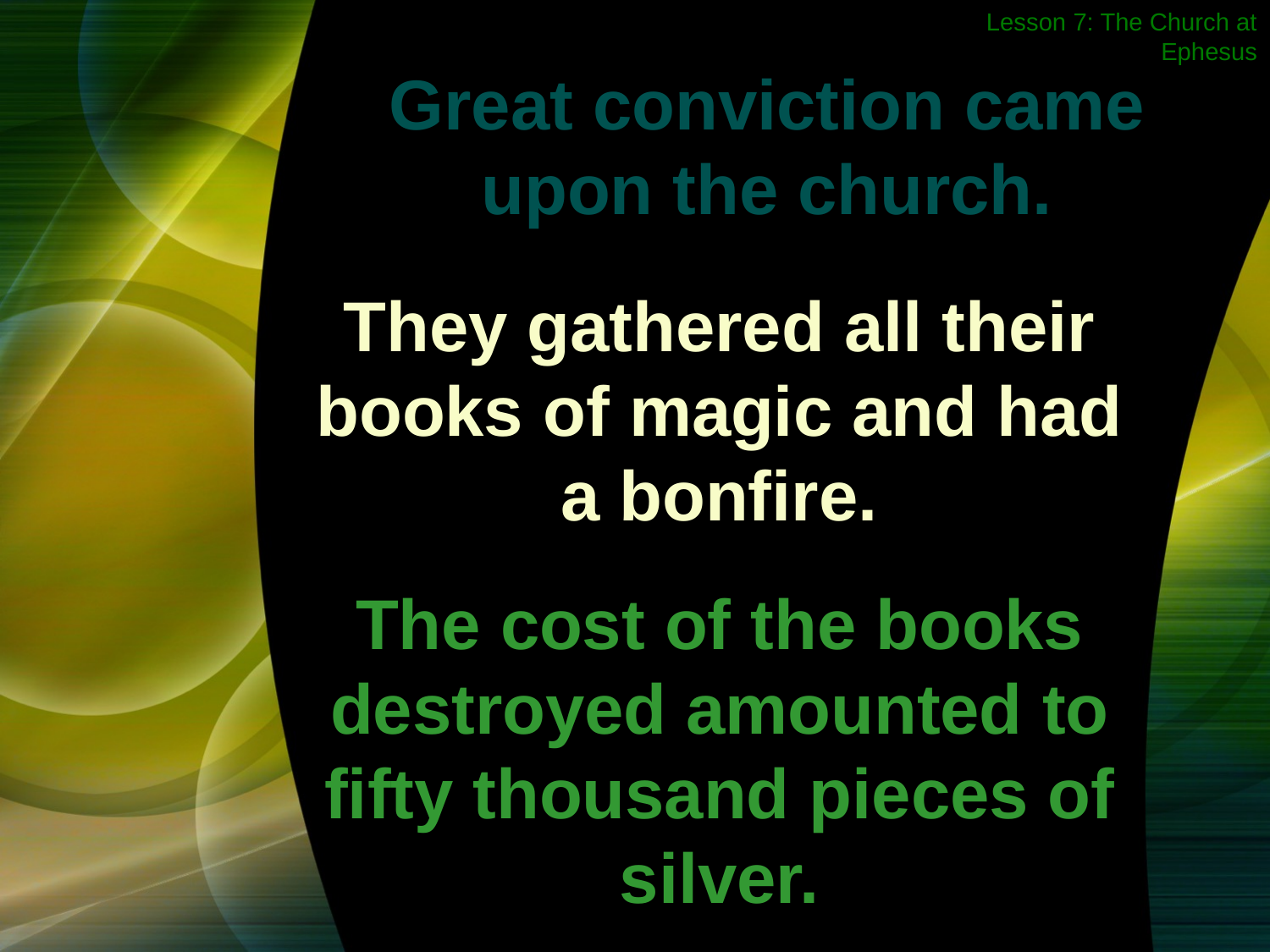

Lesson 7: The Church at Ephesus
Great conviction came upon the church.
They gathered all their books of magic and had a bonfire.
The cost of the books destroyed amounted to fifty thousand pieces of silver.